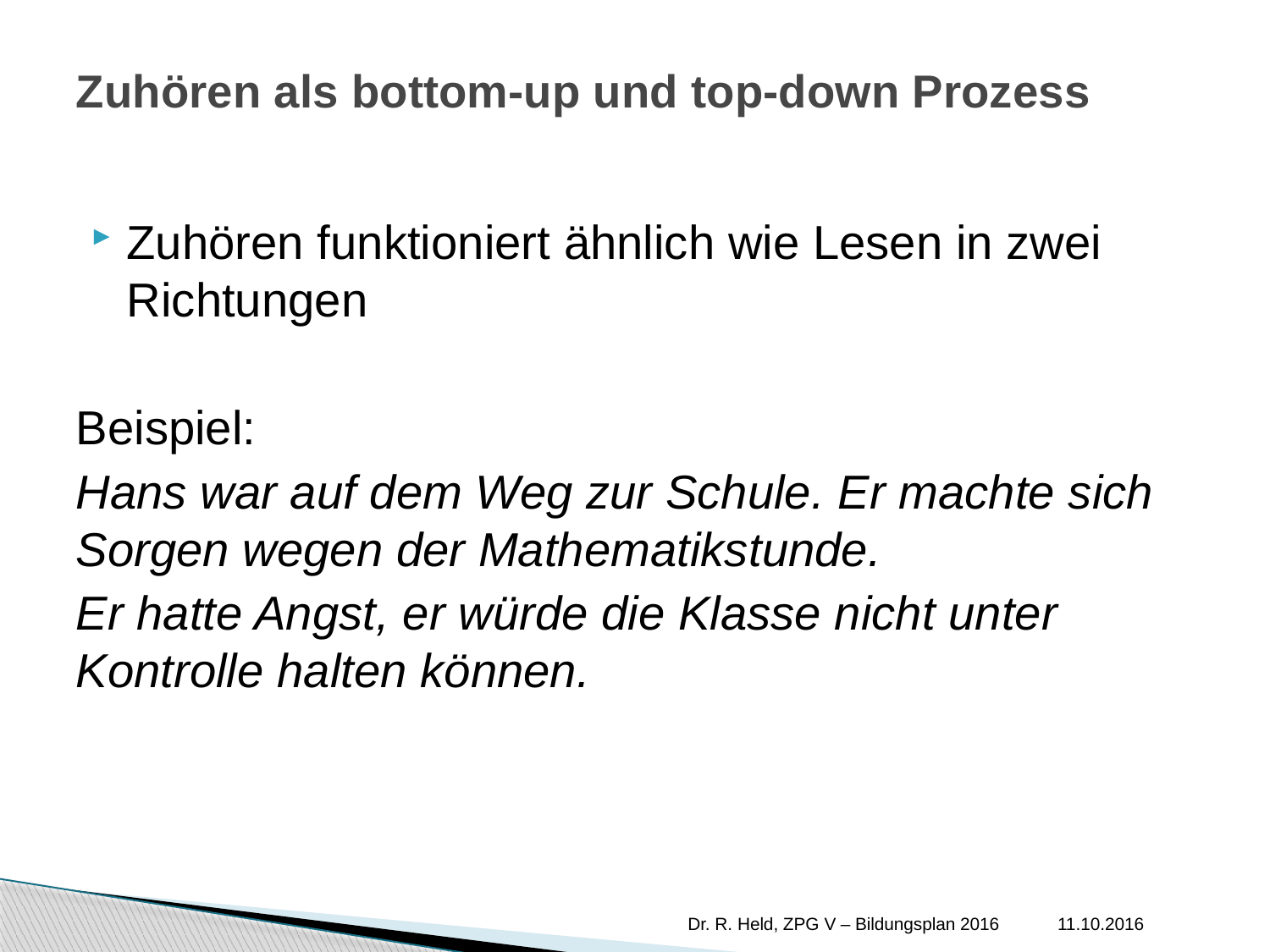

# Zuhören als bottom-up und top-down Prozess
Zuhören funktioniert ähnlich wie Lesen in zwei Richtungen

Beispiel:
Hans war auf dem Weg zur Schule. Er machte sich Sorgen wegen der Mathematikstunde.
Er hatte Angst, er würde die Klasse nicht unter Kontrolle halten können.
11.10.2016
Dr. R. Held, ZPG V – Bildungsplan 2016